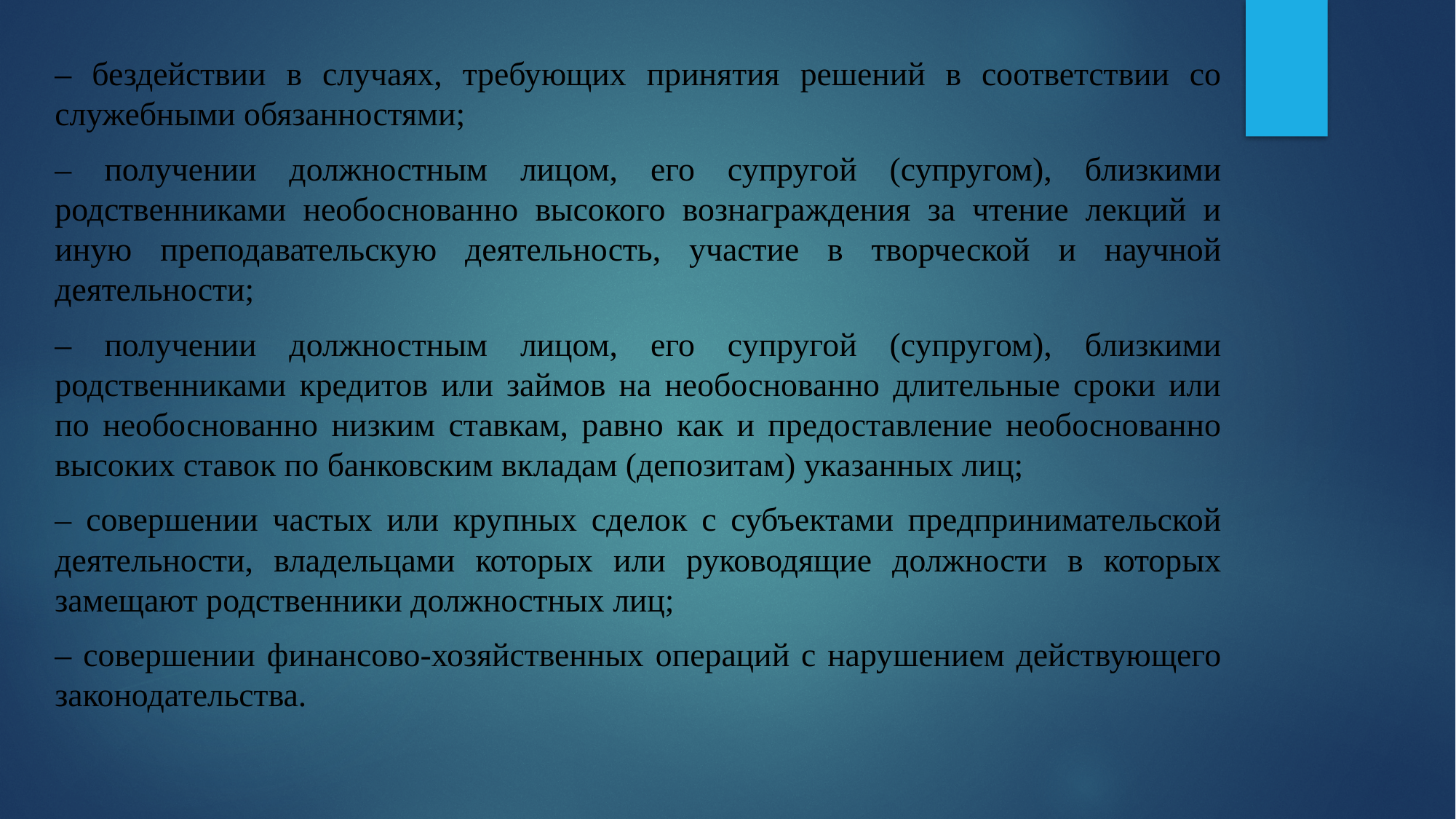

– бездействии в случаях, требующих принятия решений в соответствии со служебными обязанностями;
– получении должностным лицом, его супругой (супругом), близкими родственниками необоснованно высокого вознаграждения за чтение лекций и иную преподавательскую деятельность, участие в творческой и научной деятельности;
– получении должностным лицом, его супругой (супругом), близкими родственниками кредитов или займов на необоснованно длительные сроки или по необоснованно низким ставкам, равно как и предоставление необоснованно высоких ставок по банковским вкладам (депозитам) указанных лиц;
– совершении частых или крупных сделок с субъектами предпринимательской деятельности, владельцами которых или руководящие должности в которых замещают родственники должностных лиц;
– совершении финансово-хозяйственных операций с нарушением действующего законодательства.